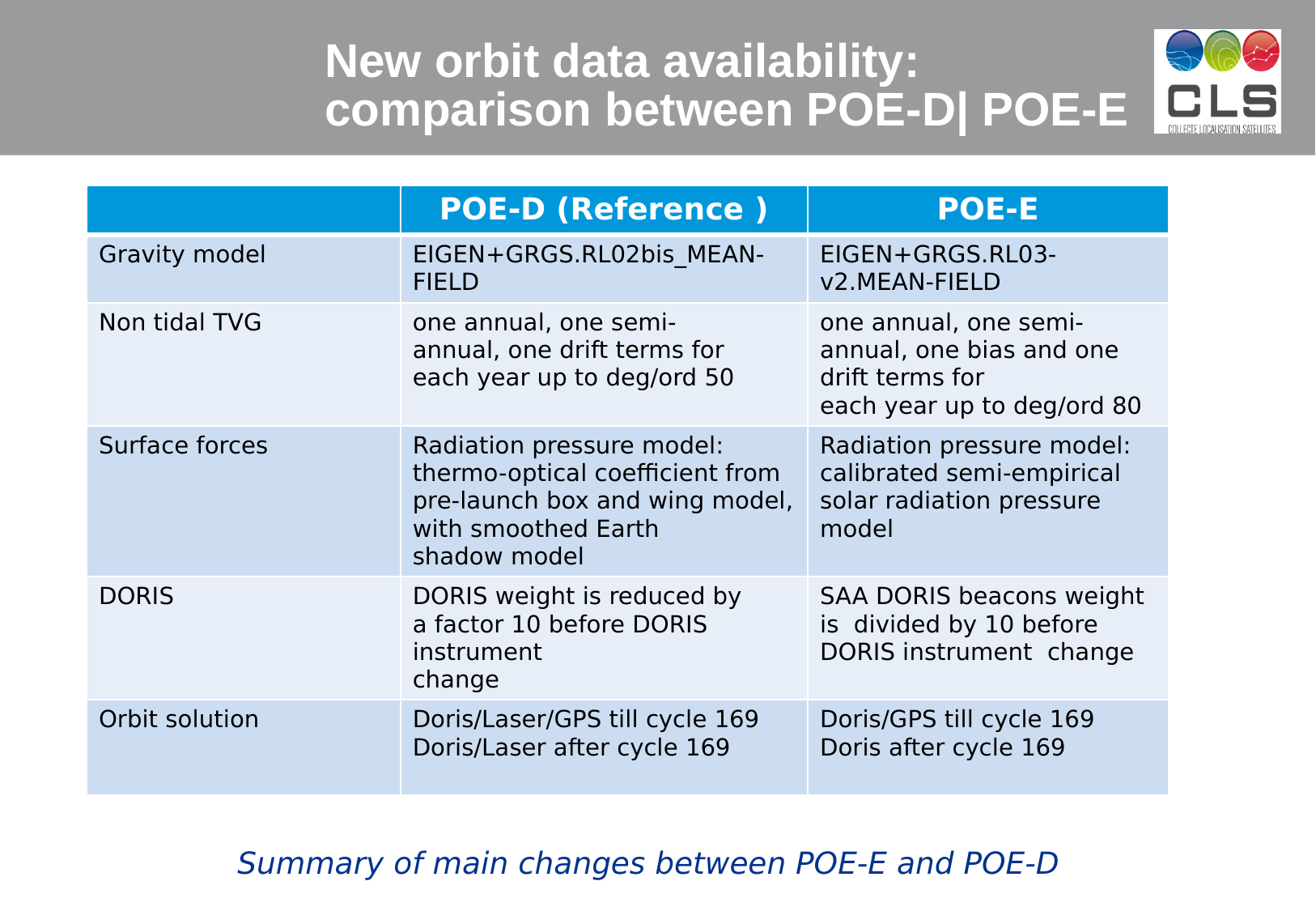

New orbit data availability: comparison between POE-D| POE-E

|  | POE-D (Reference ) | POE-E |
| --- | --- | --- |
| Gravity model | EIGEN+GRGS.RL02bis\_MEAN-FIELD | EIGEN+GRGS.RL03-v2.MEAN-FIELD |
| Non tidal TVG | one annual, one semi- annual, one drift terms for each year up to deg/ord 50 | one annual, one semi- annual, one bias and one drift terms for each year up to deg/ord 80 |
| Surface forces | Radiation pressure model: thermo-optical coefficient from pre-launch box and wing model, with smoothed Earth shadow model | Radiation pressure model: calibrated semi-empirical solar radiation pressure model |
| DORIS | DORIS weight is reduced by a factor 10 before DORIS instrument change | SAA DORIS beacons weight is divided by 10 before DORIS instrument change |
| Orbit solution | Doris/Laser/GPS till cycle 169 Doris/Laser after cycle 169 | Doris/GPS till cycle 169 Doris after cycle 169 |
Summary of main changes between POE-E and POE-D